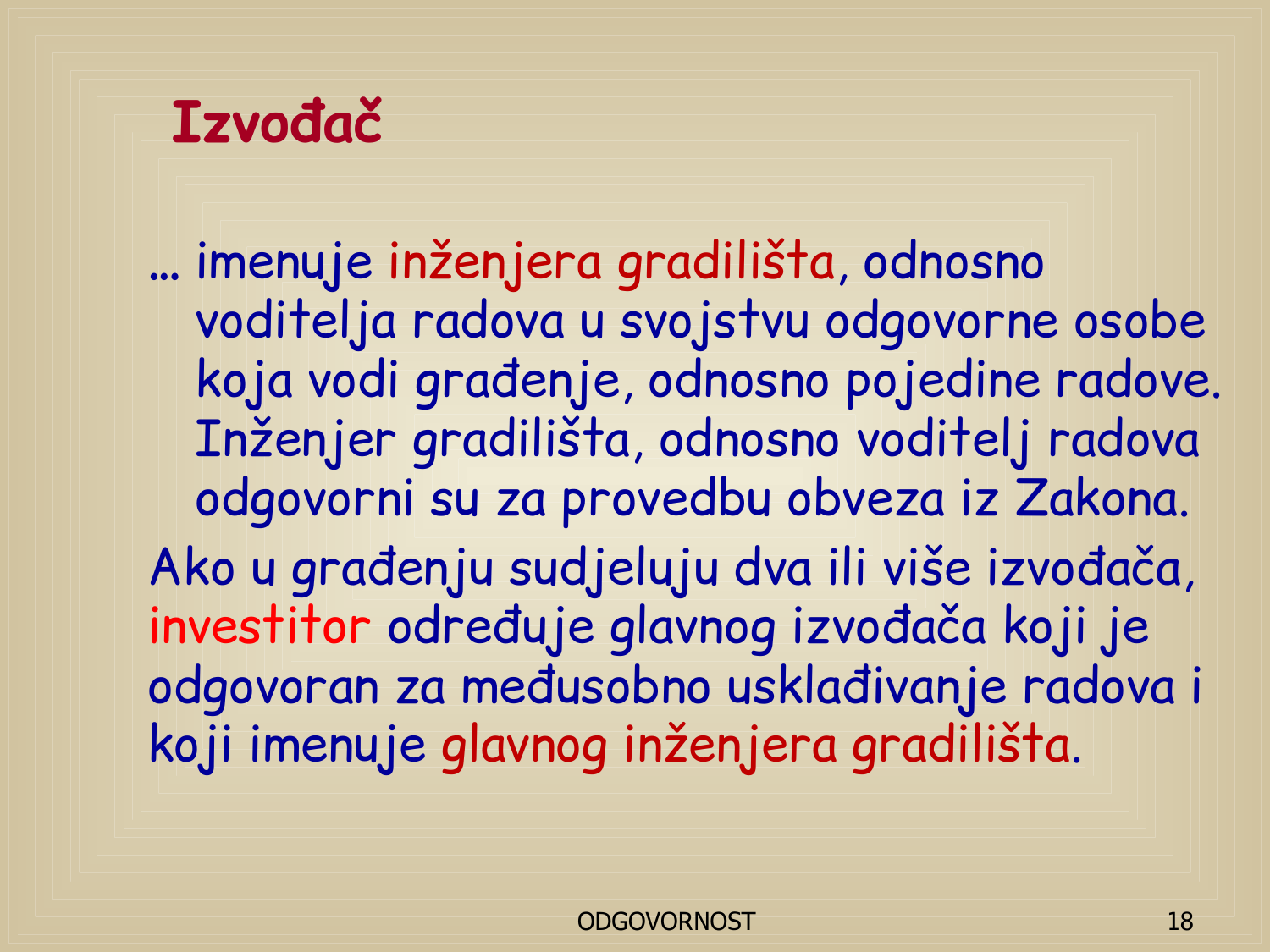

# Izvođač
…	imenuje inženjera gradilišta, odnosno voditelja radova u svojstvu odgovorne osobe koja vodi građenje, odnosno pojedine radove. Inženjer gradilišta, odnosno voditelj radova odgovorni su za provedbu obveza iz Zakona.
Ako u građenju sudjeluju dva ili više izvođača, investitor određuje glavnog izvođača koji je odgovoran za međusobno usklađivanje radova i koji imenuje glavnog inženjera gradilišta.
ODGOVORNOST
18